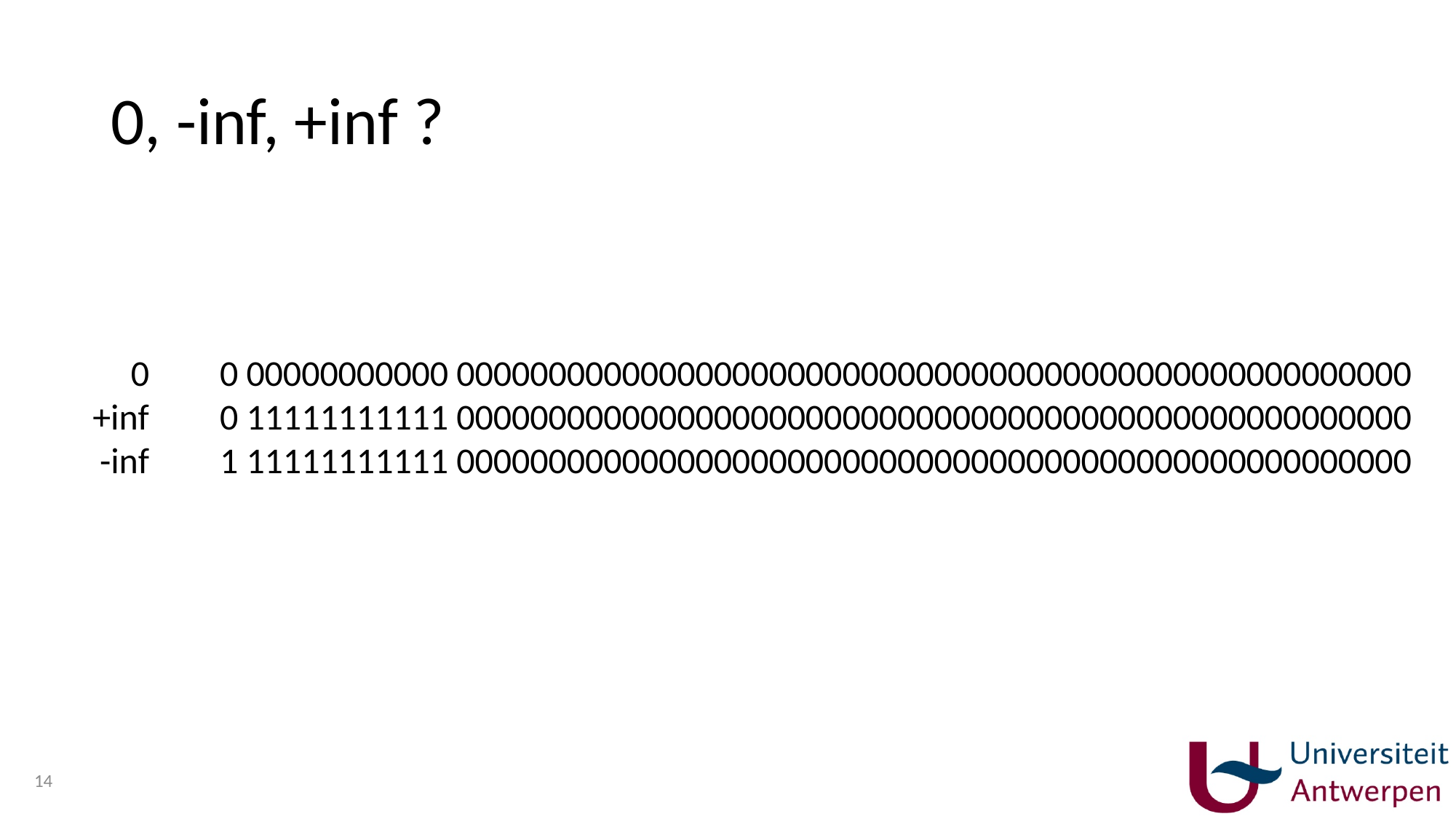

# 0, -inf, +inf ?
0
+inf
-inf
0 00000000000 0000000000000000000000000000000000000000000000000000
0 11111111111 0000000000000000000000000000000000000000000000000000
1 11111111111 0000000000000000000000000000000000000000000000000000
14